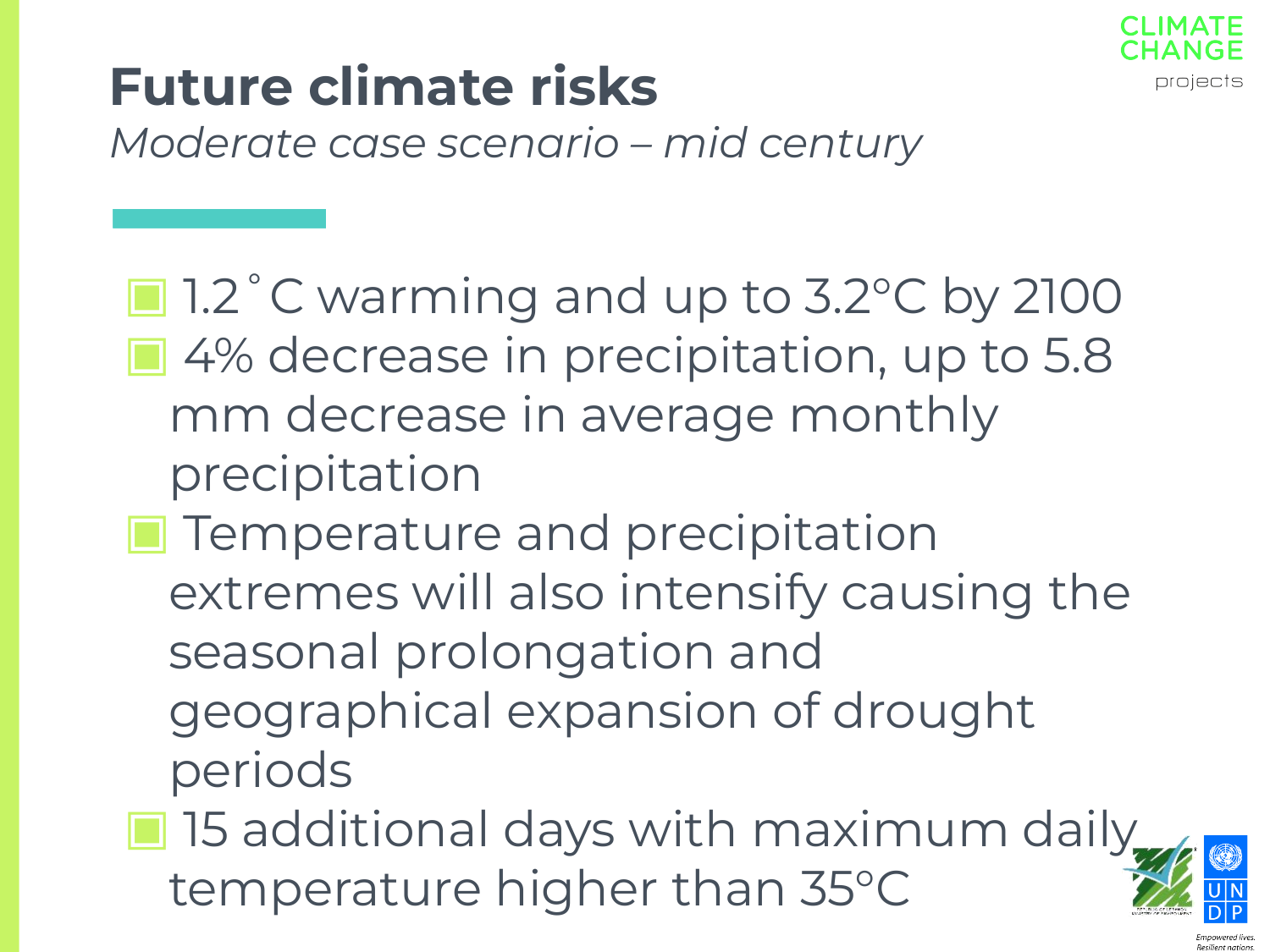

# Future climate risks Moderate case scenario – mid century
 1.2˚C warming and up to 3.2°C by 2100
 4% decrease in precipitation, up to 5.8 mm decrease in average monthly precipitation
 Temperature and precipitation extremes will also intensify causing the seasonal prolongation and geographical expansion of drought periods
 15 additional days with maximum daily temperature higher than 35°C